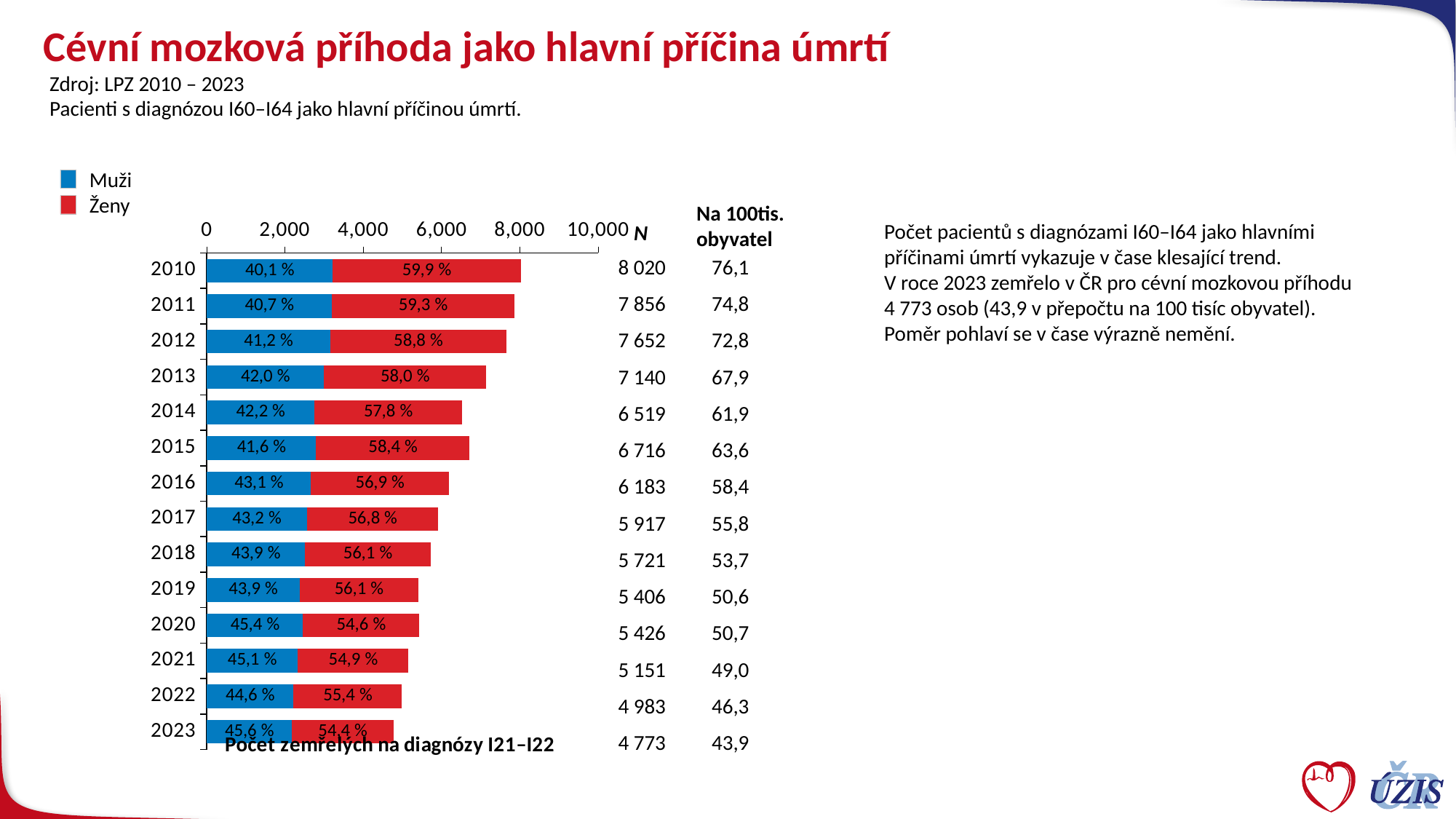

# Cévní mozková příhoda jako hlavní příčina úmrtí
Zdroj: LPZ 2010 – 2023
Pacienti s diagnózou I60–I64 jako hlavní příčinou úmrtí.

### Chart

| Category | Muži | Ženy |
|---|---|---|
| 2010 | 3219.0 | 4801.0 |
| 2011 | 3201.0 | 4655.0 |
| 2012 | 3156.0 | 4496.0 |
| 2013 | 2996.0 | 4144.0 |
| 2014 | 2752.0 | 3767.0 |
| 2015 | 2796.0 | 3920.0 |
| 2016 | 2666.0 | 3517.0 |
| 2017 | 2557.0 | 3360.0 |
| 2018 | 2512.0 | 3209.0 |
| 2019 | 2373.0 | 3033.0 |
| 2020 | 2461.0 | 2965.0 |
| 2021 | 2322.0 | 2829.0 |
| 2022 | 2220.0 | 2763.0 |
| 2023 | 2177.0 | 2596.0 |
Muži
Ženy

Na 100tis. obyvatel
Počet pacientů s diagnózami I60–I64 jako hlavními
příčinami úmrtí vykazuje v čase klesající trend.
V roce 2023 zemřelo v ČR pro cévní mozkovou příhodu
4 773 osob (43,9 v přepočtu na 100 tisíc obyvatel).
Poměr pohlaví se v čase výrazně nemění.
N
| 8 020 | 76,1 |
| --- | --- |
| 7 856 | 74,8 |
| 7 652 | 72,8 |
| 7 140 | 67,9 |
| 6 519 | 61,9 |
| 6 716 | 63,6 |
| 6 183 | 58,4 |
| 5 917 | 55,8 |
| 5 721 | 53,7 |
| 5 406 | 50,6 |
| 5 426 | 50,7 |
| 5 151 | 49,0 |
| 4 983 | 46,3 |
| 4 773 | 43,9 |